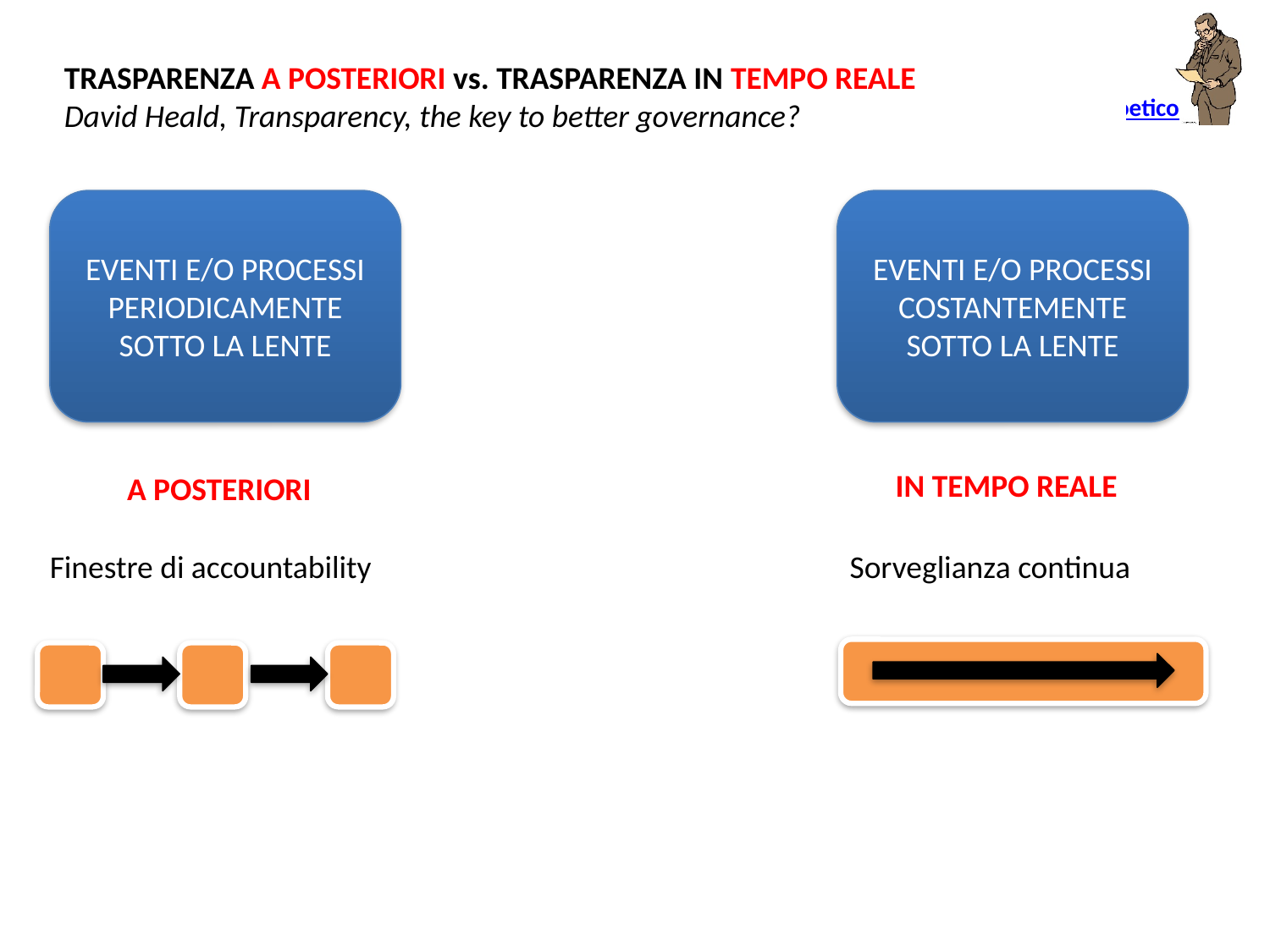

TRASPARENZA A POSTERIORI vs. TRASPARENZA IN TEMPO REALE
David Heald, Transparency, the key to better governance?
EVENTI E/O PROCESSI PERIODICAMENTE SOTTO LA LENTE
EVENTI E/O PROCESSI COSTANTEMENTE SOTTO LA LENTE
IN TEMPO REALE
A POSTERIORI
Finestre di accountability

Sorveglianza continua